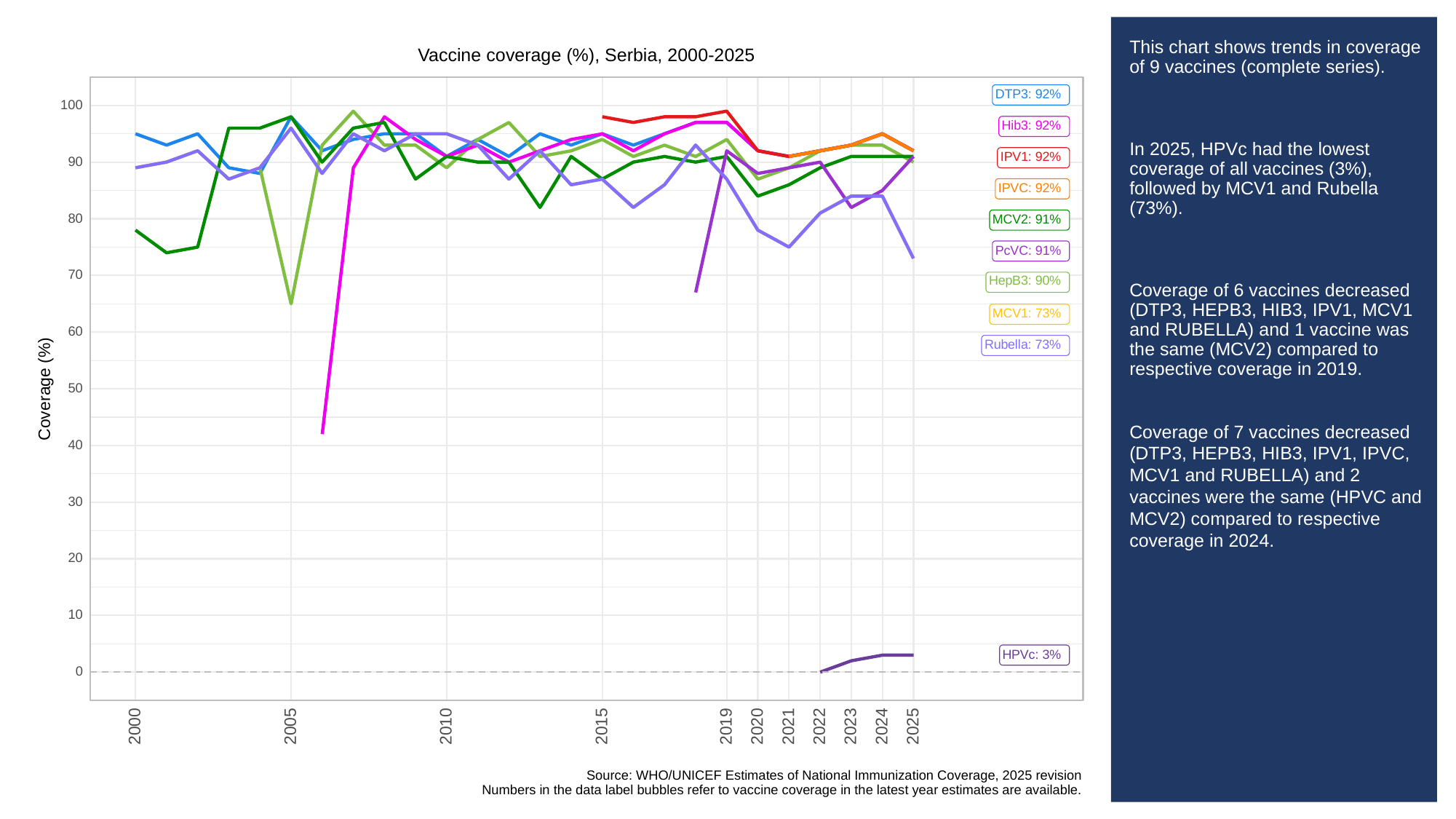

# This chart shows trends in coverage of 9 vaccines (complete series).

In 2025, HPVc had the lowest coverage of all vaccines (3%), followed by MCV1 and Rubella (73%).

Coverage of 6 vaccines decreased (DTP3, HEPB3, HIB3, IPV1, MCV1 and RUBELLA) and 1 vaccine was the same (MCV2) compared to respective coverage in 2019.

Coverage of 7 vaccines decreased (DTP3, HEPB3, HIB3, IPV1, IPVC, MCV1 and RUBELLA) and 2 vaccines were the same (HPVC and MCV2) compared to respective coverage in 2024.

Vaccine coverage (%), Serbia, 2000-2025

DTP3: 92%

100

Hib3: 92%

IPV1: 92%
90

IPVC: 92%

80
MCV2: 91%

PcVC: 91%

70

HepB3: 90%

MCV1: 73%
60

Rubella: 73%

Coverage (%)
50

40

30

20

10

HPVc: 3%

0

2023
2000
2005
2010
2015
2019
2020
2021
2022
2024
2025
Source: WHO/UNICEF Estimates of National Immunization Coverage, 2025 revision
Numbers in the data label bubbles refer to vaccine coverage in the latest year estimates are available.